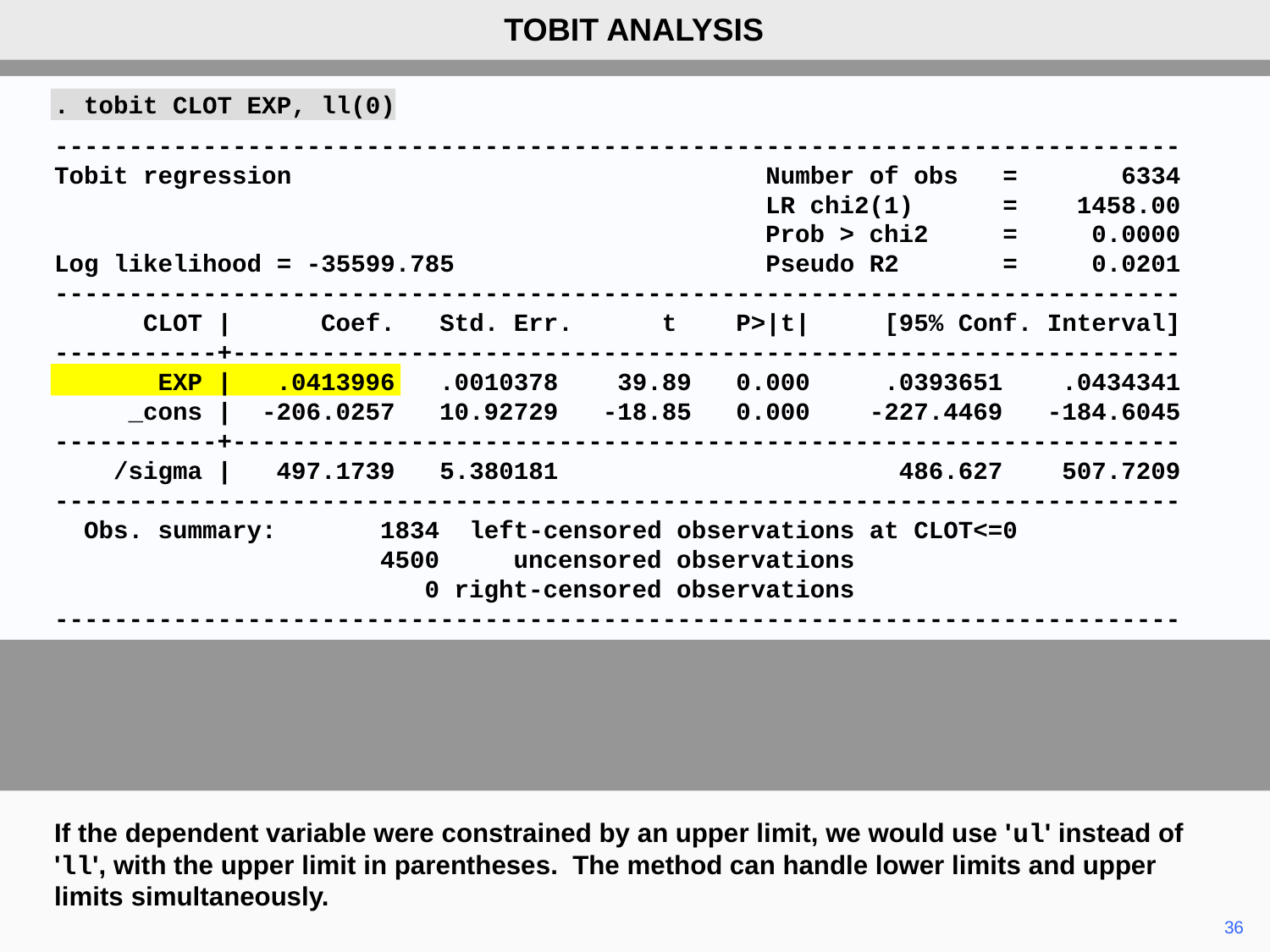

TOBIT ANALYSIS

. tobit CLOT EXP, ll(0)
----------------------------------------------------------------------------
Tobit regression                                Number of obs   =       6334
                                                LR chi2(1)      =    1458.00
                                                Prob > chi2     =     0.0000
Log likelihood = -35599.785                     Pseudo R2       =     0.0201
----------------------------------------------------------------------------
      CLOT |      Coef.   Std. Err.      t    P>|t|     [95% Conf. Interval]
-----------+----------------------------------------------------------------
       EXP |   .0413996   .0010378    39.89   0.000     .0393651    .0434341
     _cons |  -206.0257   10.92729   -18.85   0.000    -227.4469   -184.6045
-----------+----------------------------------------------------------------
    /sigma |   497.1739   5.380181                       486.627    507.7209
----------------------------------------------------------------------------
  Obs. summary:       1834  left-censored observations at CLOT<=0
                      4500     uncensored observations
                         0 right-censored observations
----------------------------------------------------------------------------

If the dependent variable were constrained by an upper limit, we would use 'ul' instead of 'll', with the upper limit in parentheses.  The method can handle lower limits and upper limits simultaneously.
	36